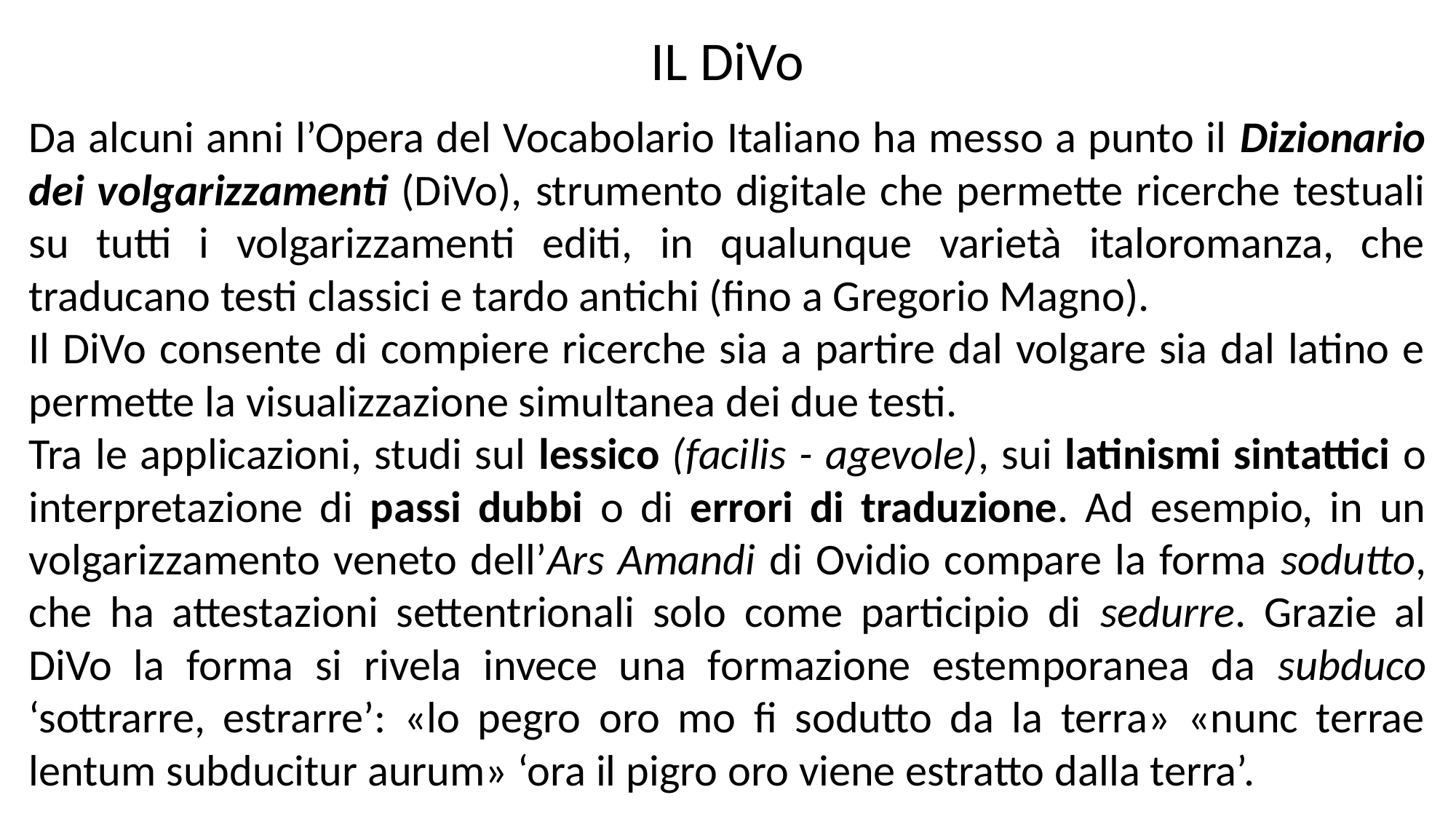

IL DiVo
Da alcuni anni l’Opera del Vocabolario Italiano ha messo a punto il Dizionario dei volgarizzamenti (DiVo), strumento digitale che permette ricerche testuali su tutti i volgarizzamenti editi, in qualunque varietà italoromanza, che traducano testi classici e tardo antichi (fino a Gregorio Magno).
Il DiVo consente di compiere ricerche sia a partire dal volgare sia dal latino e permette la visualizzazione simultanea dei due testi.
Tra le applicazioni, studi sul lessico (facilis - agevole), sui latinismi sintattici o interpretazione di passi dubbi o di errori di traduzione. Ad esempio, in un volgarizzamento veneto dell’Ars Amandi di Ovidio compare la forma sodutto, che ha attestazioni settentrionali solo come participio di sedurre. Grazie al DiVo la forma si rivela invece una formazione estemporanea da subduco ‘sottrarre, estrarre’: «lo pegro oro mo fi sodutto da la terra» «nunc terrae lentum subducitur aurum» ‘ora il pigro oro viene estratto dalla terra’.